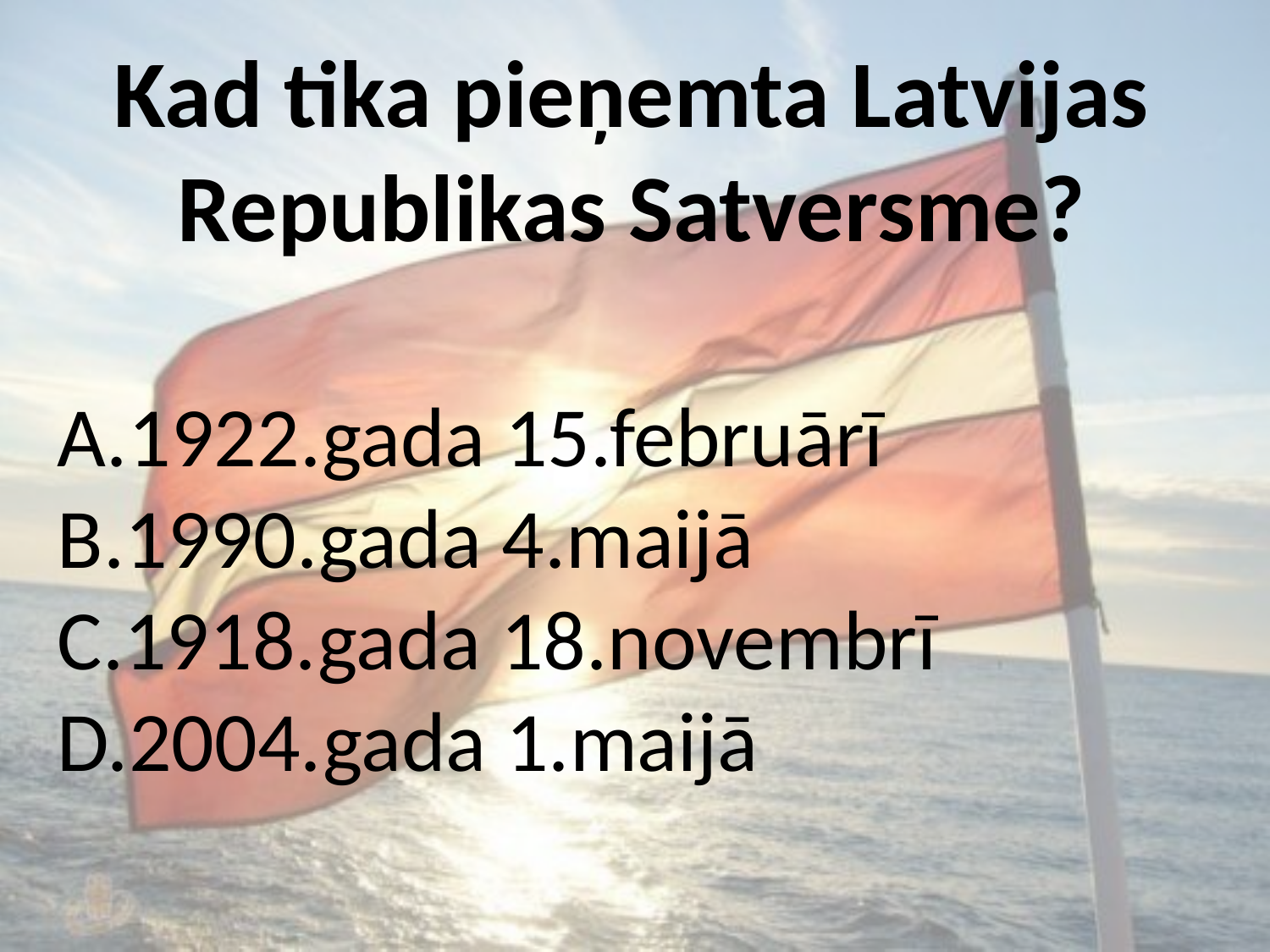

Kad tika pieņemta Latvijas Republikas Satversme?
1922.gada 15.februārī
1990.gada 4.maijā
1918.gada 18.novembrī
2004.gada 1.maijā